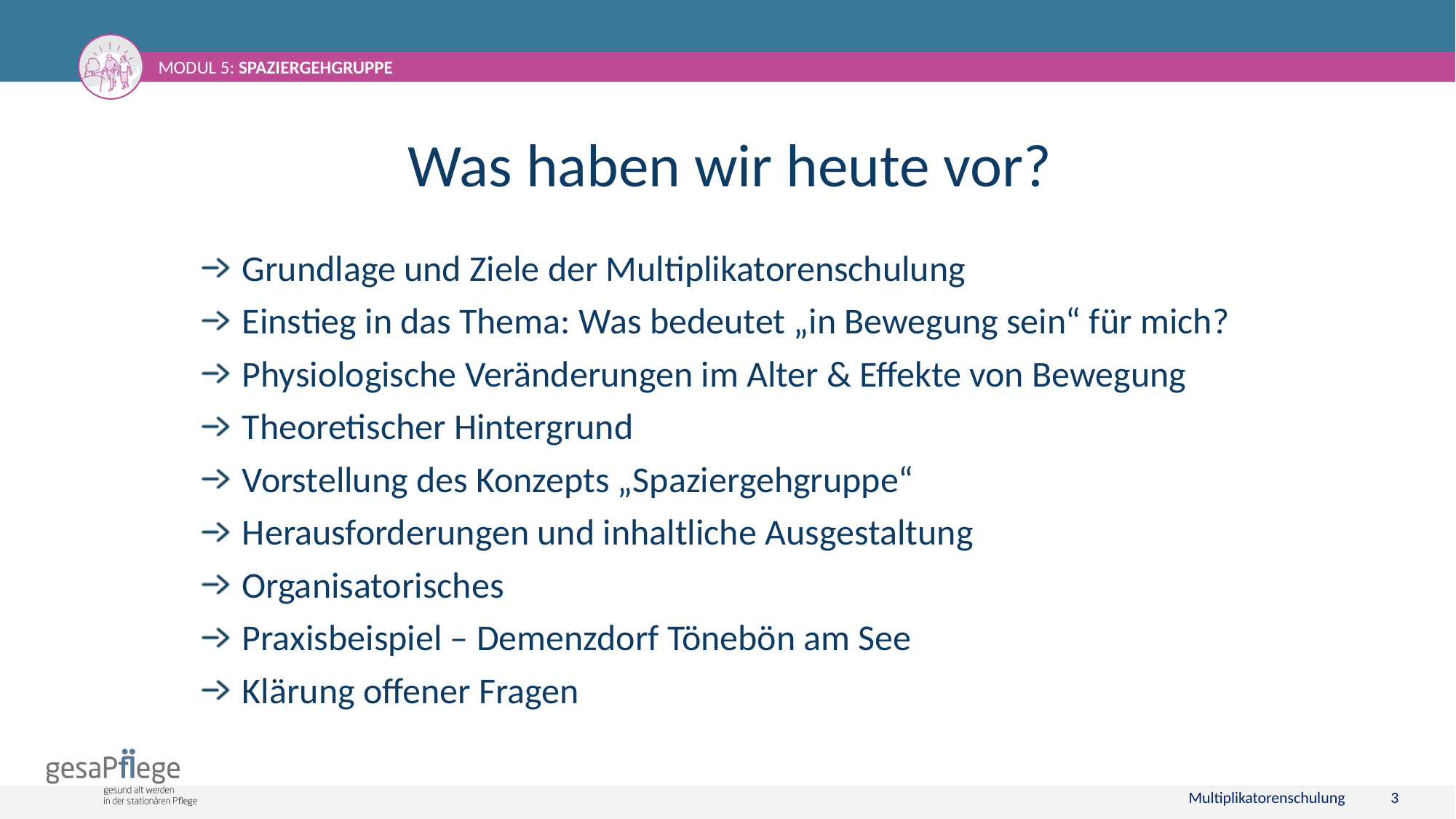

# Was haben wir heute vor?
Grundlage und Ziele der Multiplikatorenschulung
Einstieg in das Thema: Was bedeutet „in Bewegung sein“ für mich?
Physiologische Veränderungen im Alter & Effekte von Bewegung
Theoretischer Hintergrund
Vorstellung des Konzepts „Spaziergehgruppe“
Herausforderungen und inhaltliche Ausgestaltung
Organisatorisches
Praxisbeispiel – Demenzdorf Tönebön am See
Klärung offener Fragen
Multiplikatorenschulung
3